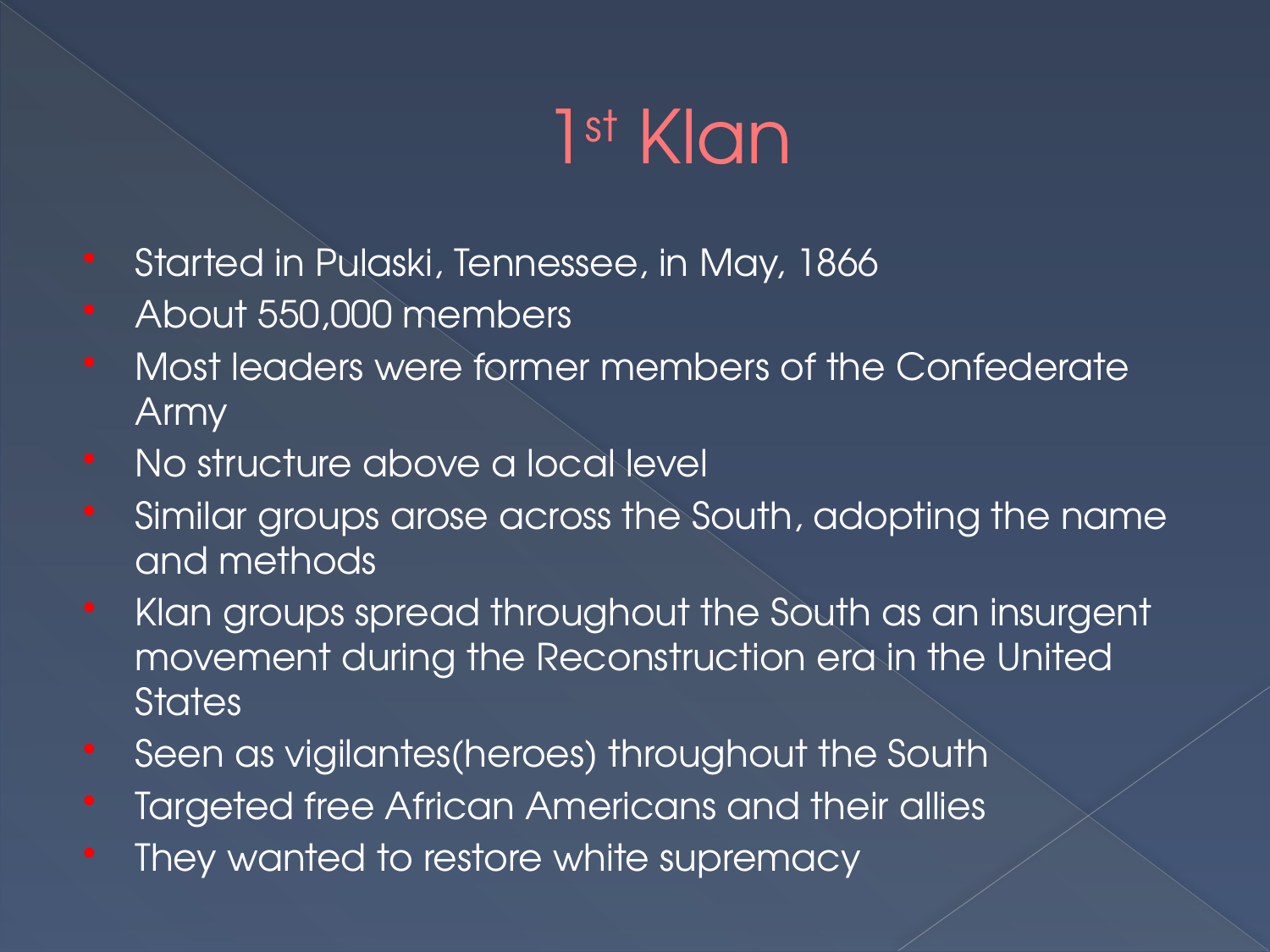

# 1st Klan
Started in Pulaski, Tennessee, in May, 1866
About 550,000 members
Most leaders were former members of the Confederate Army
No structure above a local level
Similar groups arose across the South, adopting the name and methods
Klan groups spread throughout the South as an insurgent movement during the Reconstruction era in the United States
Seen as vigilantes(heroes) throughout the South
Targeted free African Americans and their allies
They wanted to restore white supremacy